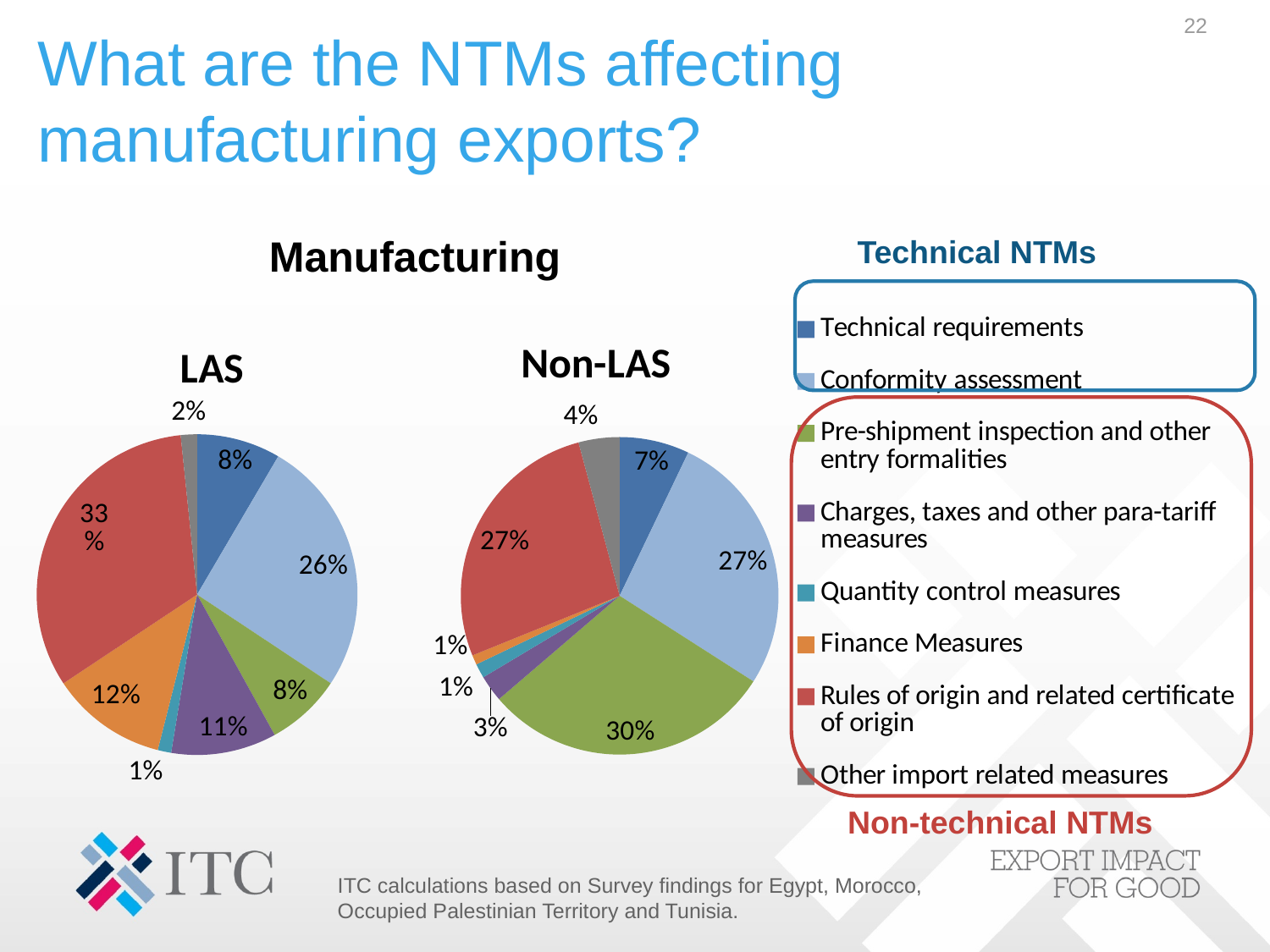

22
# What are the NTMs affecting manufacturing exports?

### Chart:

| Category | Non-LAS |
|---|---|
| Technical requirements | 29.0 |
| Conformity assessment | 110.0 |
| Pre-shipment inspection and other entry formalities | 121.0 |
| Charges, taxes and other para-tariff measures | 11.0 |
| Quantity control measures | 6.0 |
| Finance Measures | 4.0 |
| Rules of origin and related certificate of origin | 110.0 |
| Other import related measures | 17.0 |
Manufacturing
Technical NTMs

### Chart:

| Category | LAS |
|---|---|
| Technical requirements | 31.0 |
| Conformity assessment | 95.0 |
| Pre-shipment inspection and other entry formalities | 28.0 |
| Charges, taxes and other para-tariff measures | 39.0 |
| Quantity control measures | 5.0 |
| Finance Measures | 43.0 |
| Rules of origin and related certificate of origin | 120.0 |
Non-technical NTMs
ITC calculations based on Survey findings for Egypt, Morocco, Occupied Palestinian Territory and Tunisia.